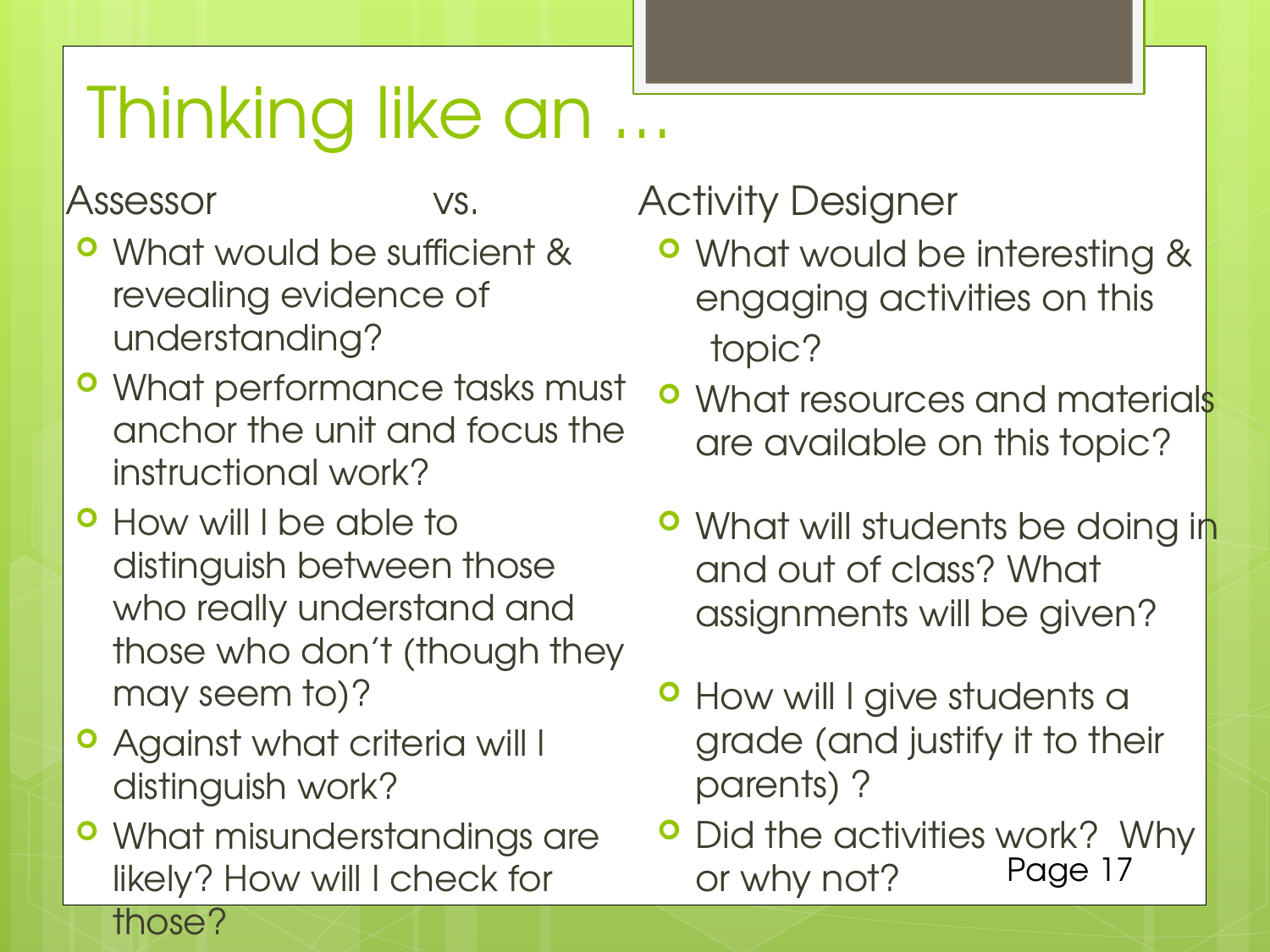

# Thinking like an …

Assessor                    vs.
What would be sufficient & revealing evidence of understanding?
What performance tasks must anchor the unit and focus the instructional work?
How will I be able to distinguish between those who really understand and those who don’t (though they may seem to)?
Against what criteria will I distinguish work?
What misunderstandings are likely? How will I check for those?

   Activity Designer
What would be interesting & engaging activities on this
    topic?
What resources and materials are available on this topic?

What will students be doing in and out of class? What assignments will be given?

How will I give students a grade (and justify it to their parents) ?
Did the activities work?  Why or why not?
Page 17